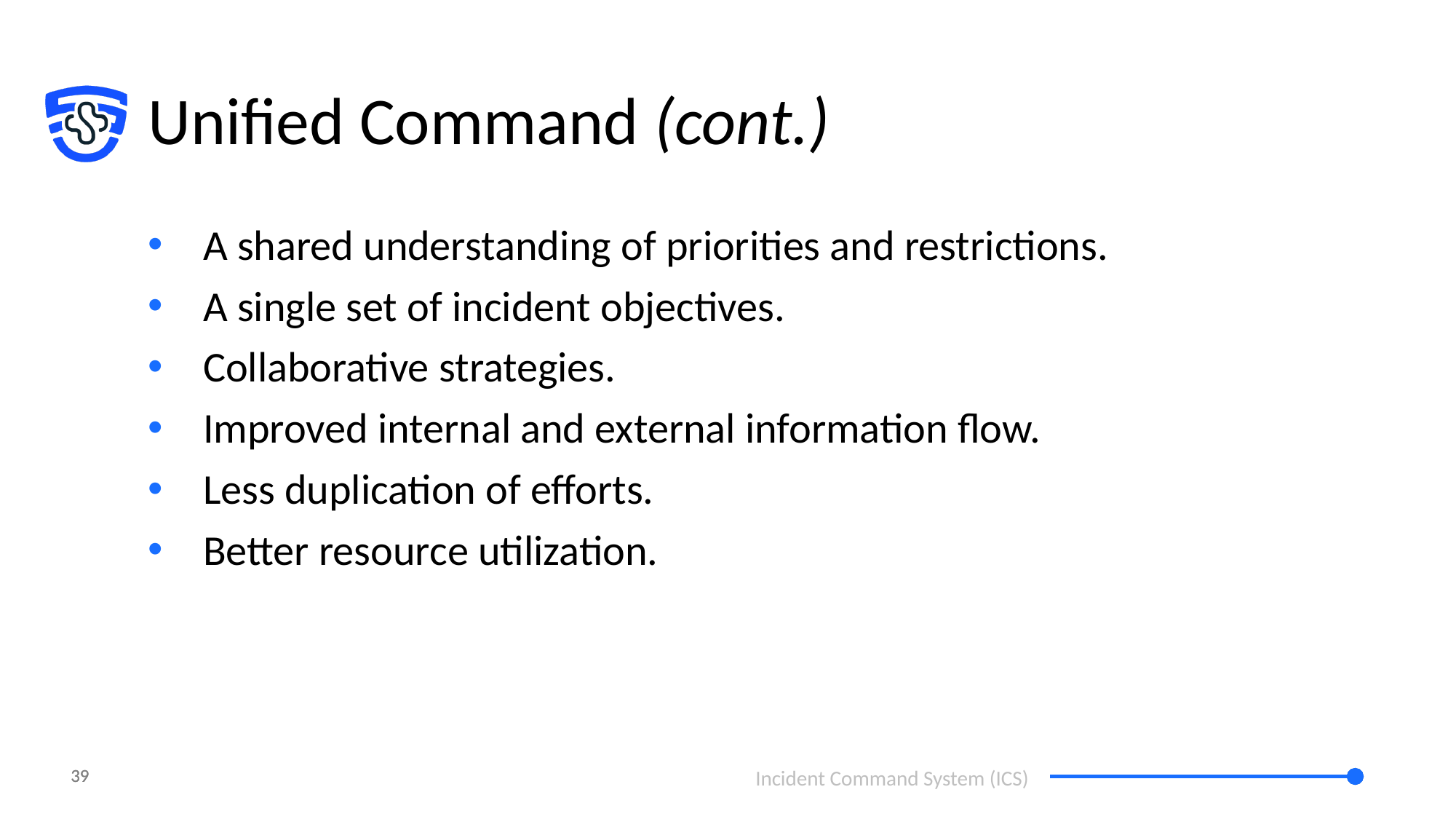

# Unified Command (cont.)
A shared understanding of priorities and restrictions.
A single set of incident objectives.
Collaborative strategies.
Improved internal and external information flow.
Less duplication of efforts.
Better resource utilization.